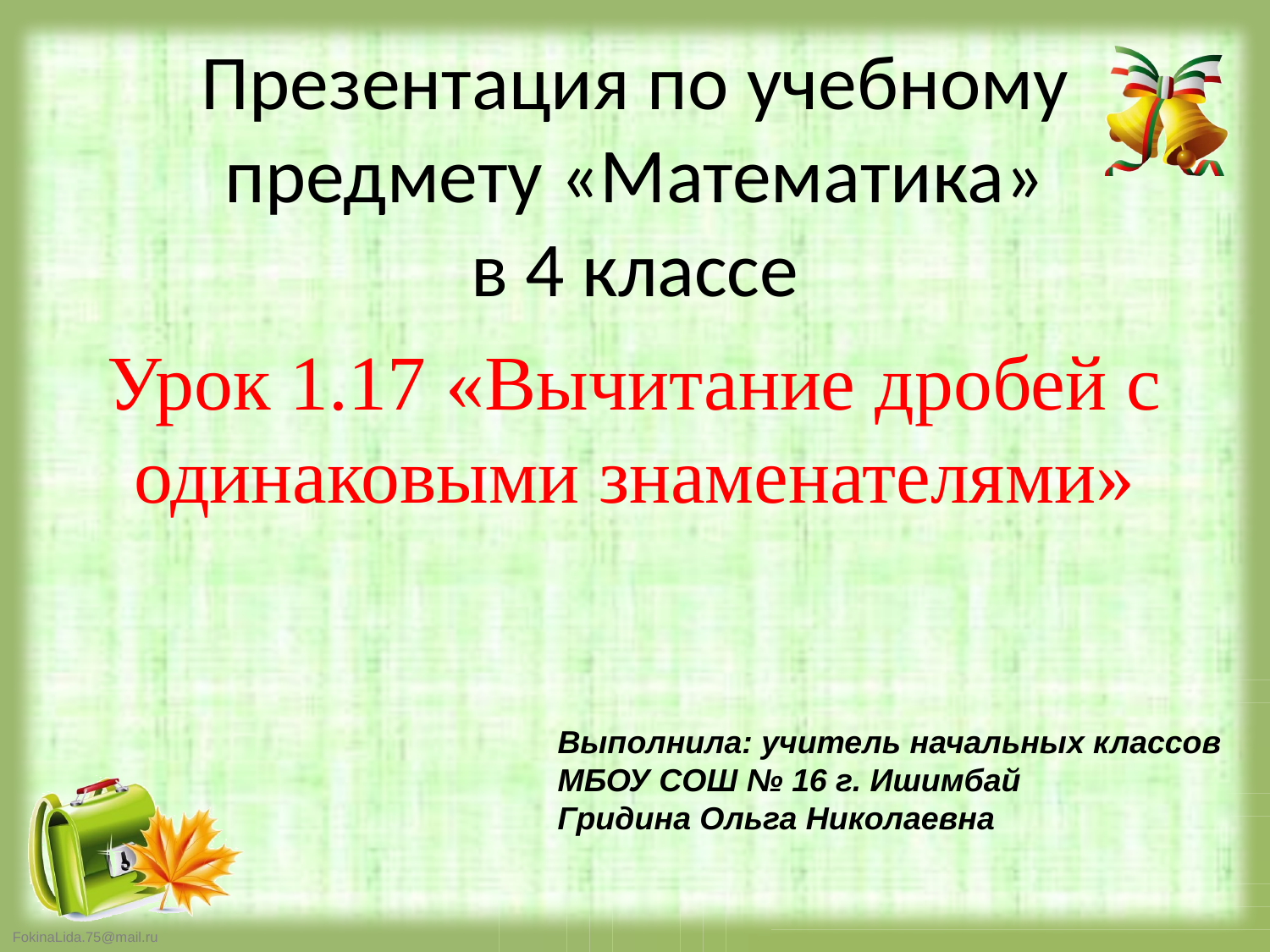

# Презентация по учебному предмету «Математика» в 4 классе
Урок 1.17 «Вычитание дробей с одинаковыми знаменателями»
Выполнила: учитель начальных классов
МБОУ СОШ № 16 г. Ишимбай
Гридина Ольга Николаевна